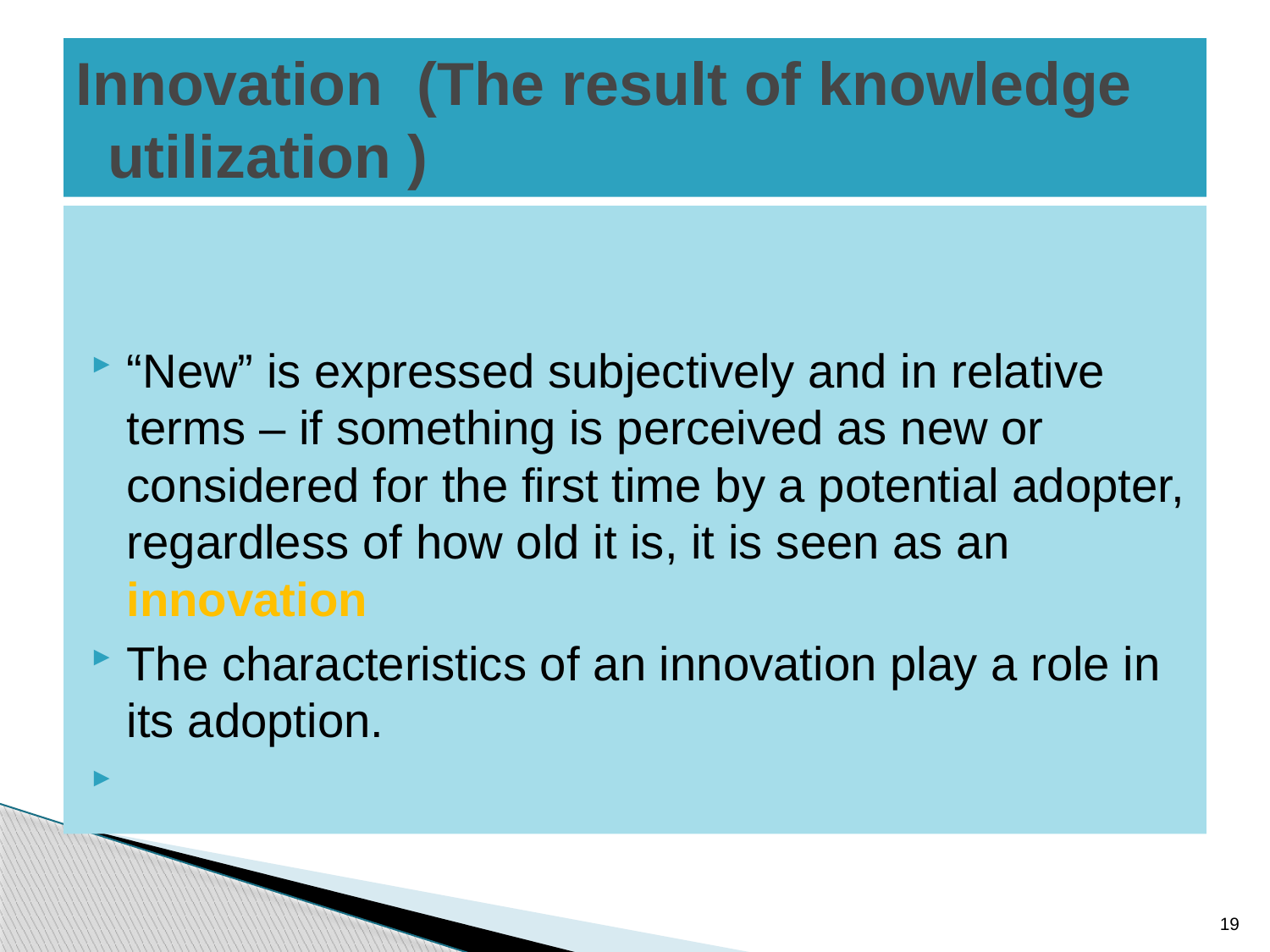

# Innovation  (The result of knowledge utilization )

“New” is expressed subjectively and in relative terms – if something is perceived as new or considered for the first time by a potential adopter, regardless of how old it is, it is seen as an innovation
The characteristics of an innovation play a role in its adoption.

19